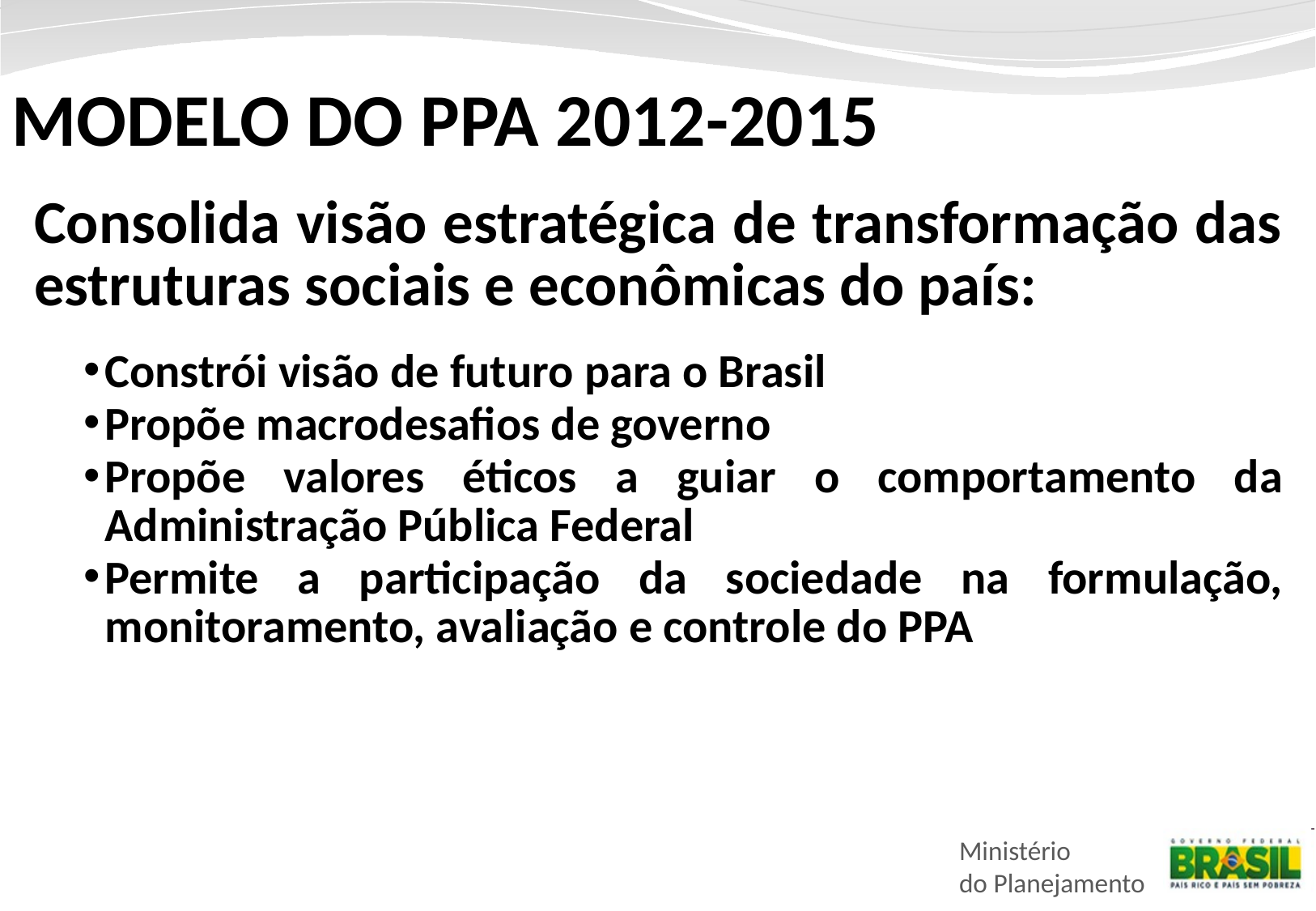

MODELO DO PPA 2012-2015

Consolida visão estratégica de transformação das estruturas sociais e econômicas do país:

Constrói visão de futuro para o Brasil
Propõe macrodesafios de governo
Propõe valores éticos a guiar o comportamento da Administração Pública Federal
Permite a participação da sociedade na formulação, monitoramento, avaliação e controle do PPA